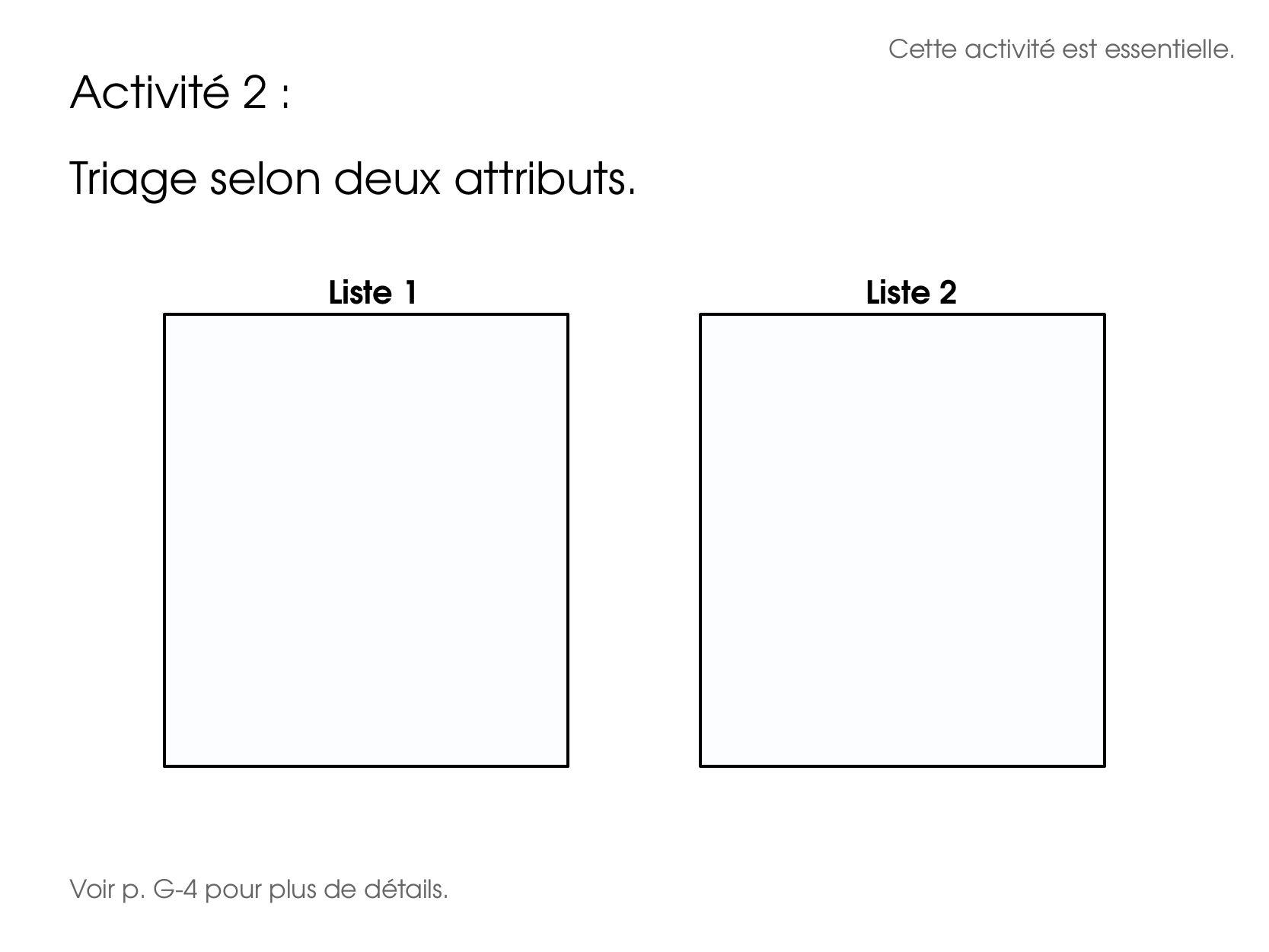

Cette activité est essentielle.
Activité 2 :
Triage selon deux attributs.
Liste 1

Liste 2

Voir p. G-4 pour plus de détails.